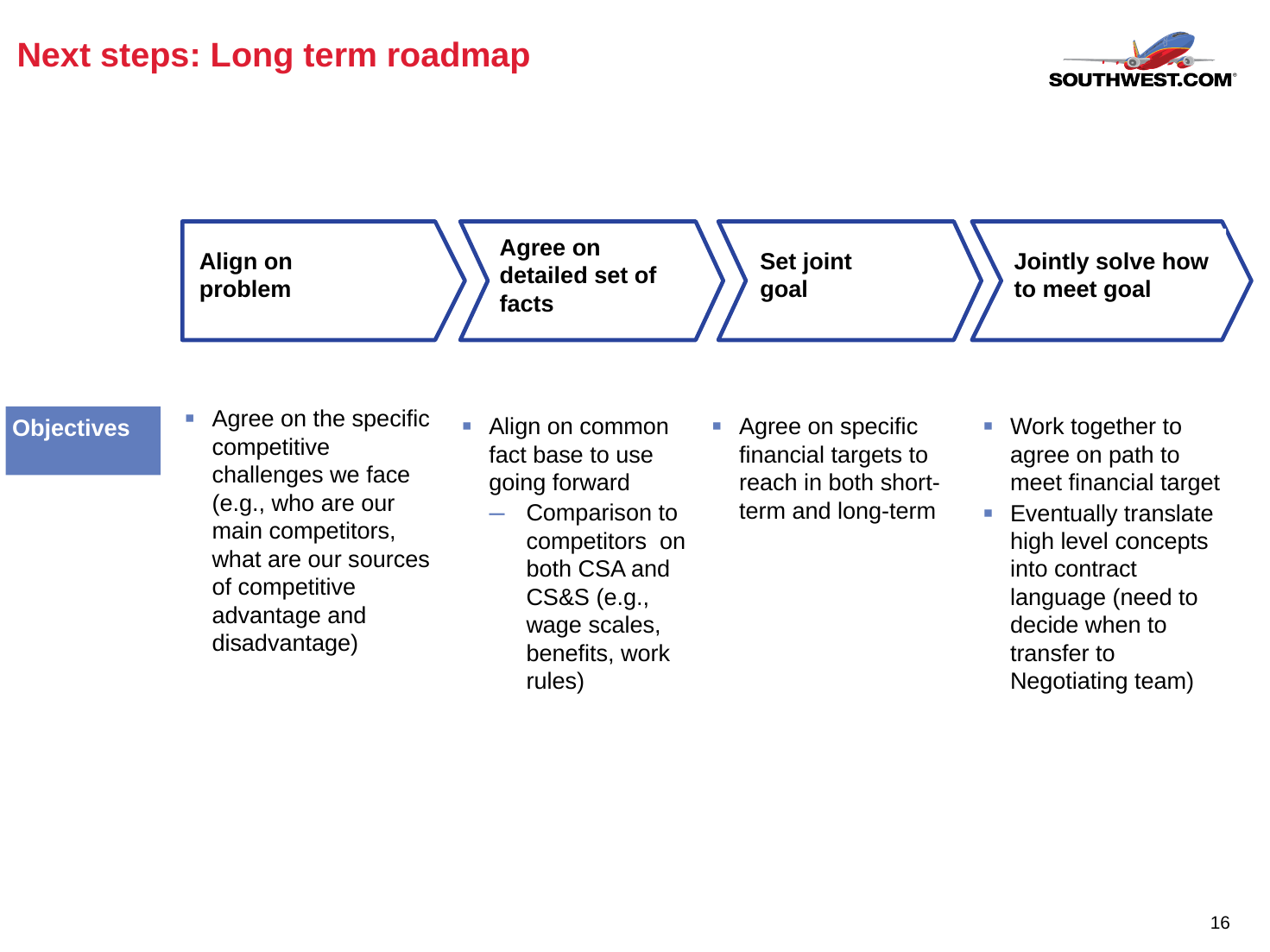

# Next steps: Long term roadmap

Align on
problem
Agree on detailed set of facts
Set joint
goal
Jointly solve how to meet goal
Agree on the specific competitive challenges we face (e.g., who are our main competitors, what are our sources of competitive advantage and disadvantage)
Objectives

Align on common fact base to use going forward
Comparison to competitors  on both CSA and CS&S (e.g., wage scales, benefits, work rules)
Agree on specific financial targets to reach in both short- term and long-term
Work together to agree on path to meet financial target
Eventually translate high level concepts into contract language (need to decide when to transfer to Negotiating team)
16